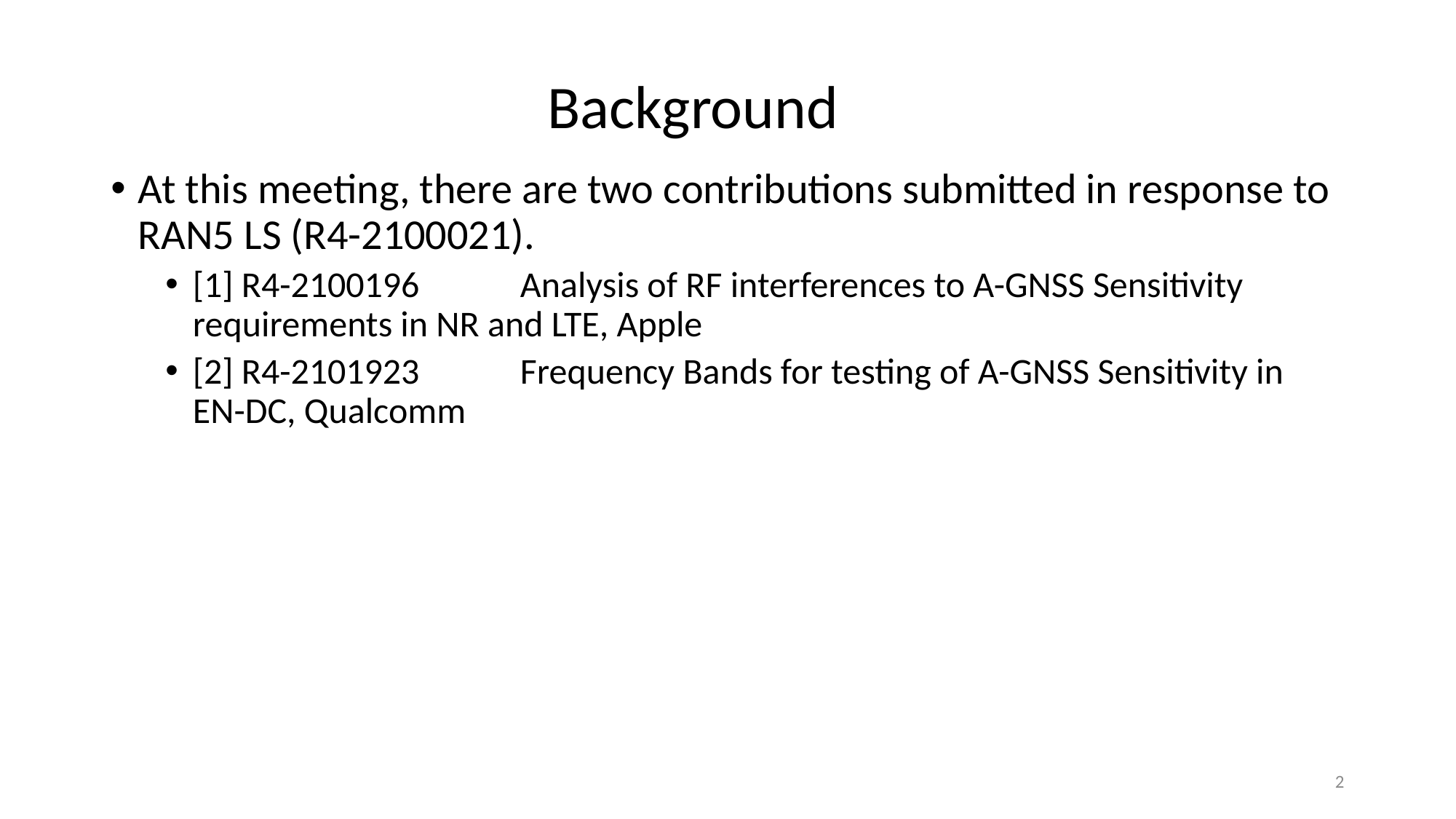

# Background

At this meeting, there are two contributions submitted in response to RAN5 LS (R4-2100021).
[1] R4-2100196	Analysis of RF interferences to A-GNSS Sensitivity requirements in NR and LTE, Apple
[2] R4-2101923	Frequency Bands for testing of A-GNSS Sensitivity in EN-DC, Qualcomm
2